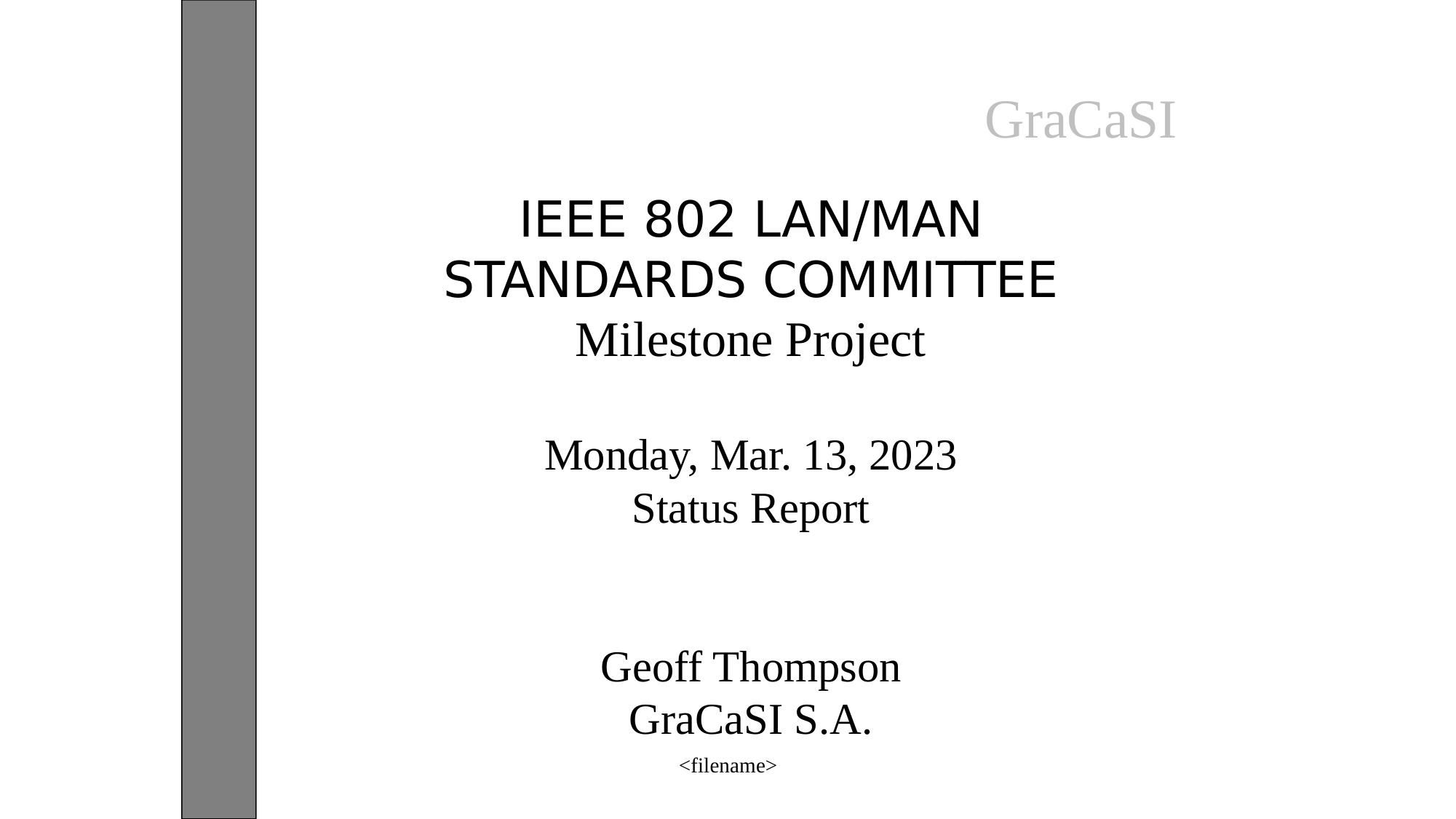

GraCaSI
IEEE 802 LAN/MAN
STANDARDS COMMITTEE
Milestone Project

Monday, Mar. 13, 2023
Status Report

Geoff Thompson
GraCaSI S.A.

<filename>